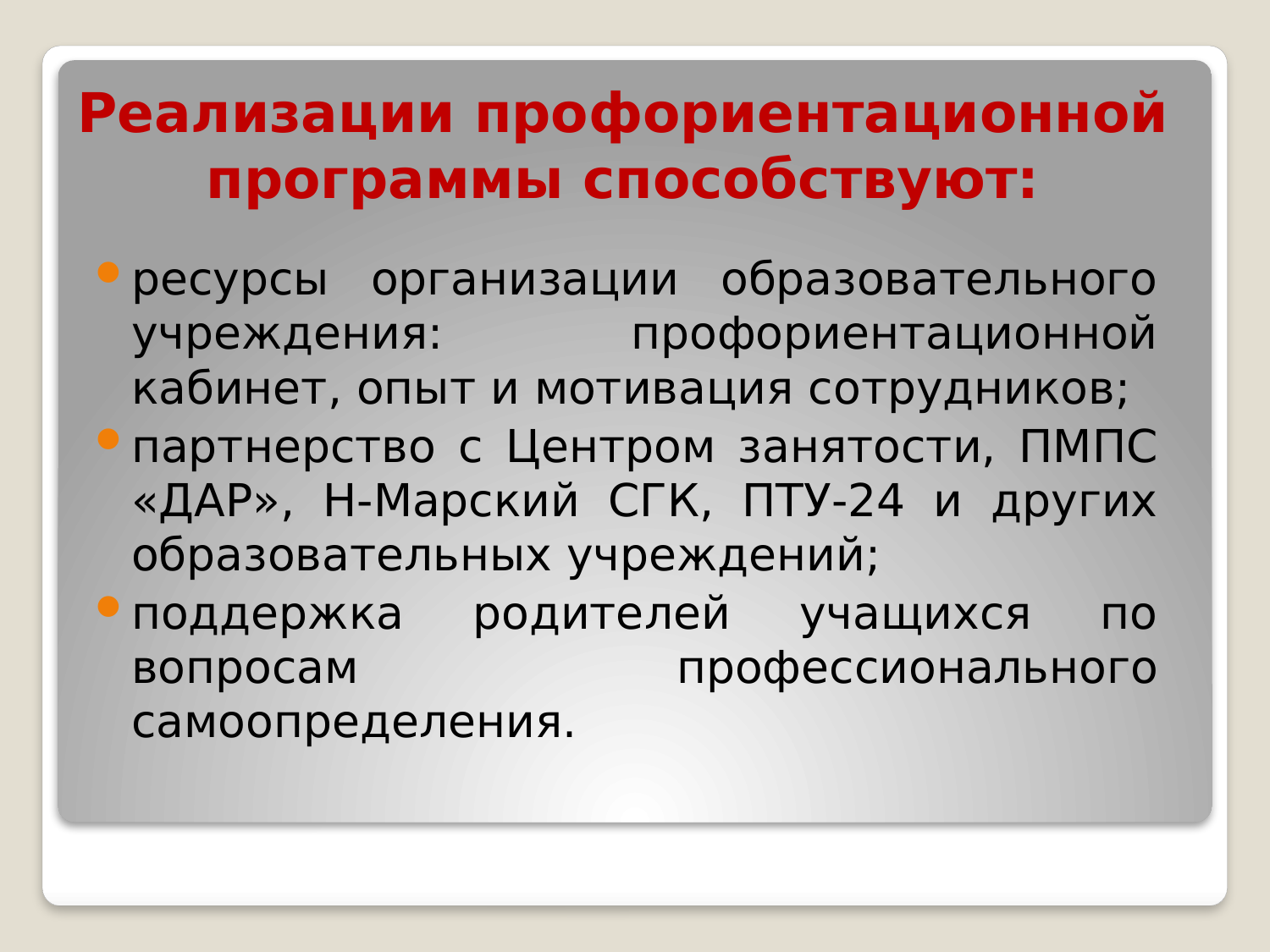

# Реализации профориентационной программы способствуют:

ресурсы организации образовательного учреждения: профориентационной кабинет, опыт и мотивация сотрудников;
партнерство с Центром занятости, ПМПС «ДАР», Н-Марский СГК, ПТУ-24 и других образовательных учреждений;
поддержка родителей учащихся по вопросам профессионального самоопределения.